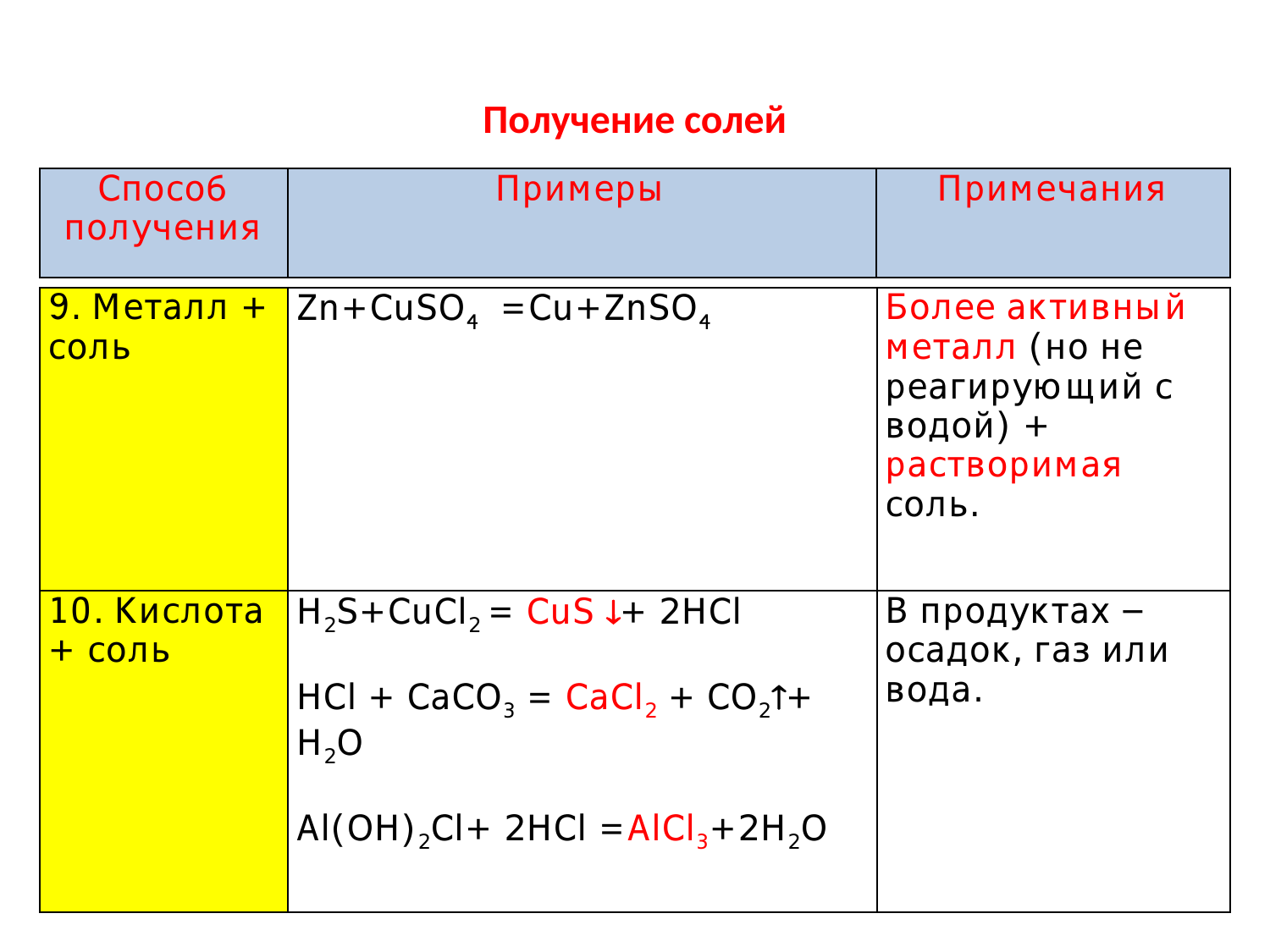

# Получение солей
| Способ получения | Примеры | Примечания |
| --- | --- | --- |
| 9. Металл + соль | Zn+CuSO4 =Cu+ZnSO4 | Более активный металл (но не реагирующий с водой) + растворимая соль. |
| --- | --- | --- |
| 10. Кислота + соль | H2S+CuCl2 = CuS ↓+ 2HCl HCl + CaCO3 = CаСl2 + CO2↑+ H2O Al(OH)2Cl+ 2HCl =AlCl3+2H2O | В продуктах – осадок, газ или вода. |